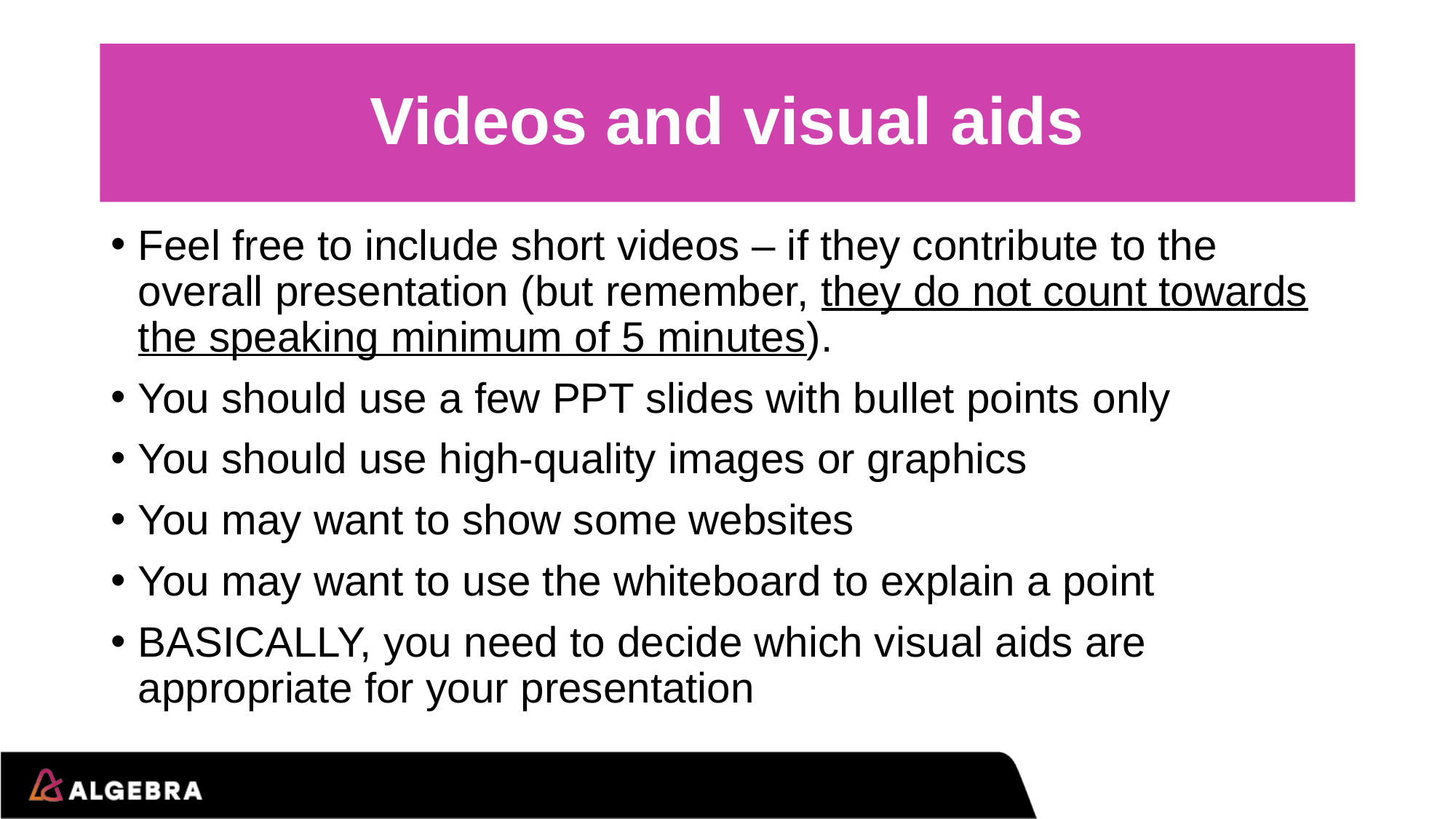

# Videos and visual aids
Feel free to include short videos – if they contribute to the overall presentation (but remember, they do not count towards the speaking minimum of 5 minutes).
You should use a few PPT slides with bullet points only
You should use high-quality images or graphics
You may want to show some websites
You may want to use the whiteboard to explain a point
BASICALLY, you need to decide which visual aids are appropriate for your presentation